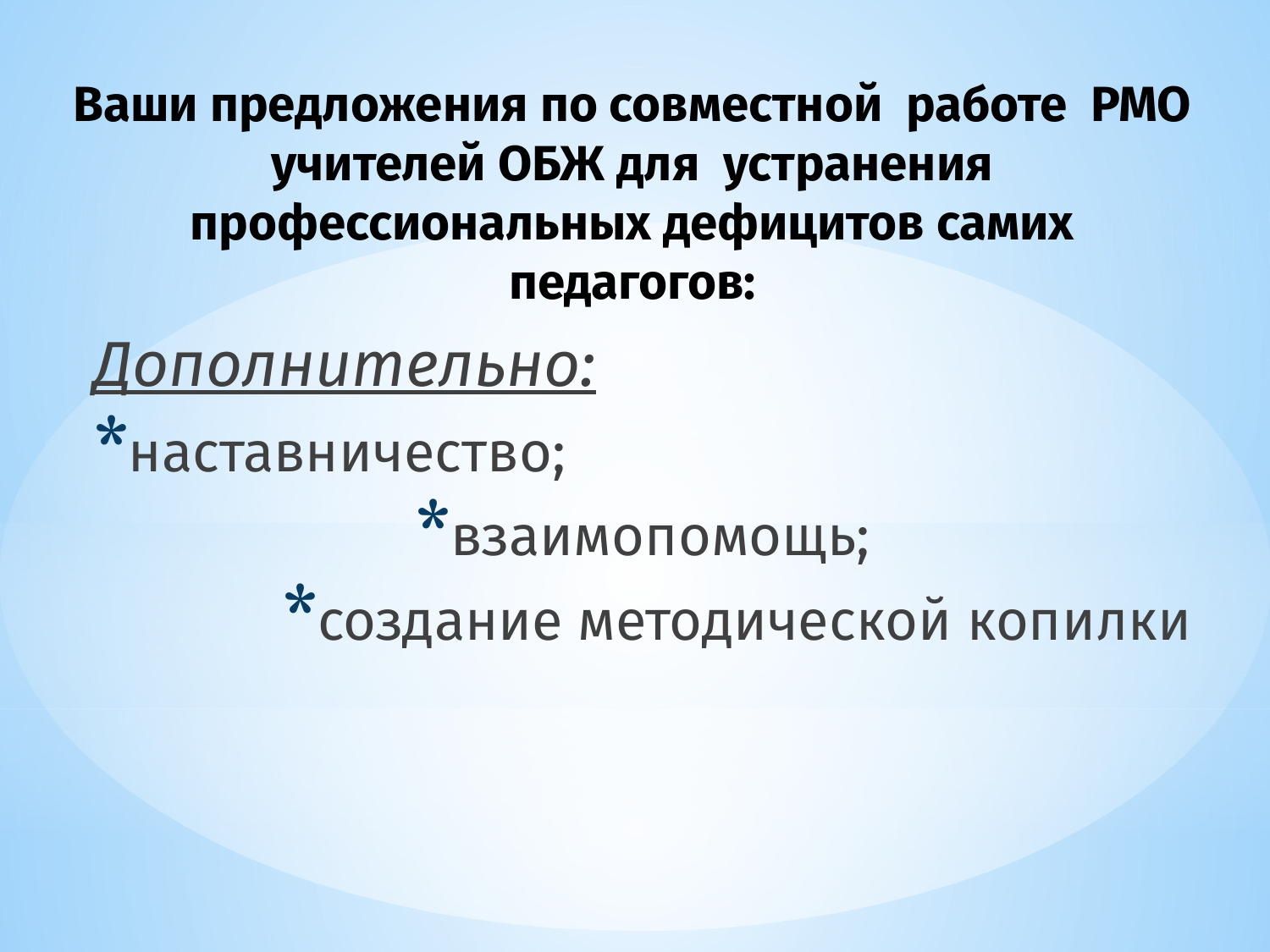

# Ваши предложения по совместной  работе  РМО учителей ОБЖ для  устранения профессиональных дефицитов самих педагогов:
Дополнительно:
наставничество;
взаимопомощь;
создание методической копилки